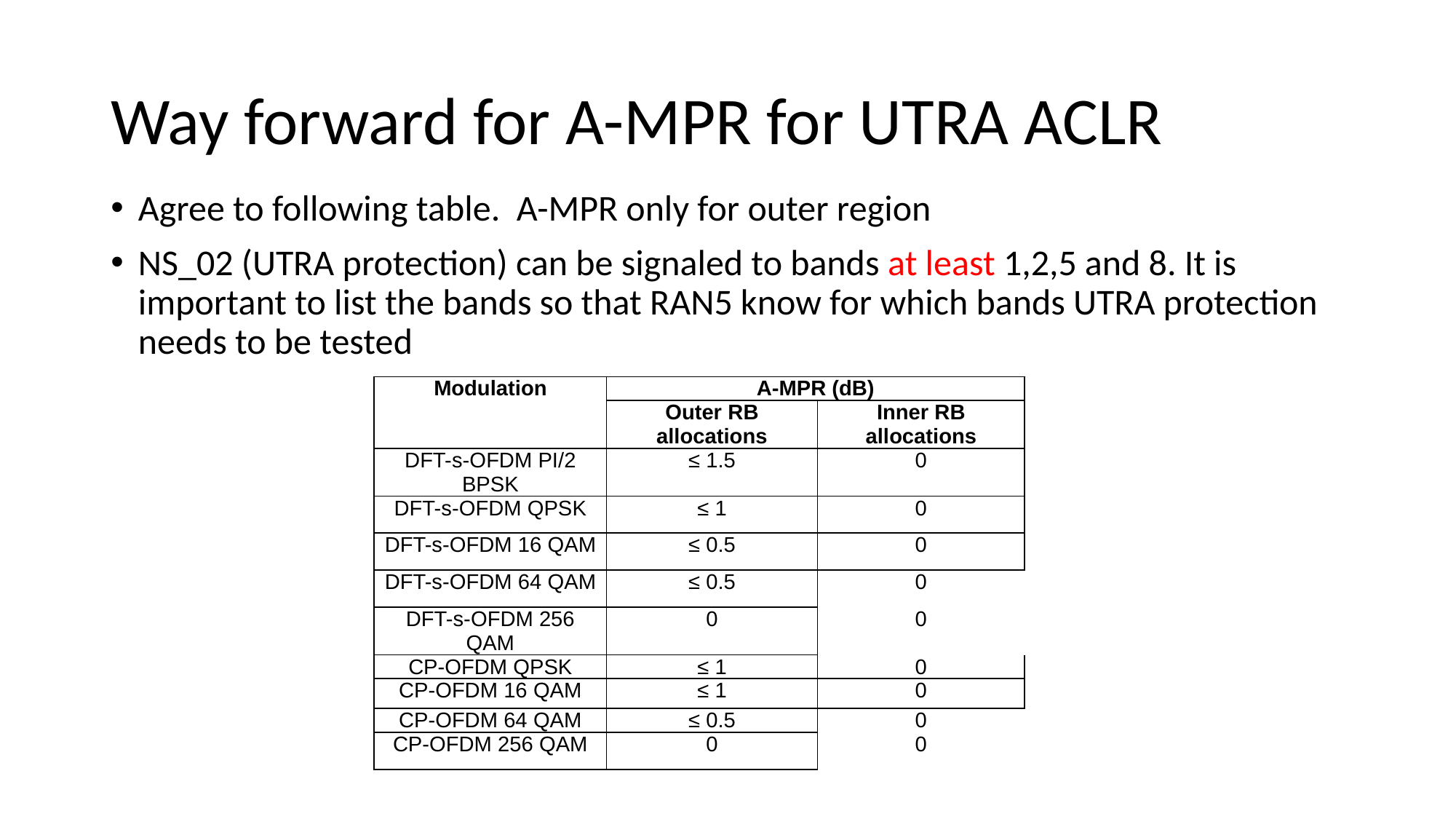

# Way forward for A-MPR for UTRA ACLR
Agree to following table.  A-MPR only for outer region
NS_02 (UTRA protection) can be signaled to bands at least 1,2,5 and 8. It is important to list the bands so that RAN5 know for which bands UTRA protection needs to be tested
| Modulation | A-MPR (dB) |  |
| --- | --- | --- |
|  | Outer RB allocations | Inner RB allocations |
| DFT-s-OFDM PI/2 BPSK | ≤ 1.5 | 0 |
| DFT-s-OFDM QPSK | ≤ 1 | 0 |
| DFT-s-OFDM 16 QAM | ≤ 0.5 | 0 |
| DFT-s-OFDM 64 QAM | ≤ 0.5 | 0 |
| DFT-s-OFDM 256 QAM | 0 | 0 |
| CP-OFDM QPSK | ≤ 1 | 0 |
| CP-OFDM 16 QAM | ≤ 1 | 0 |
| CP-OFDM 64 QAM | ≤ 0.5 | 0 |
| CP-OFDM 256 QAM | 0 | 0 |